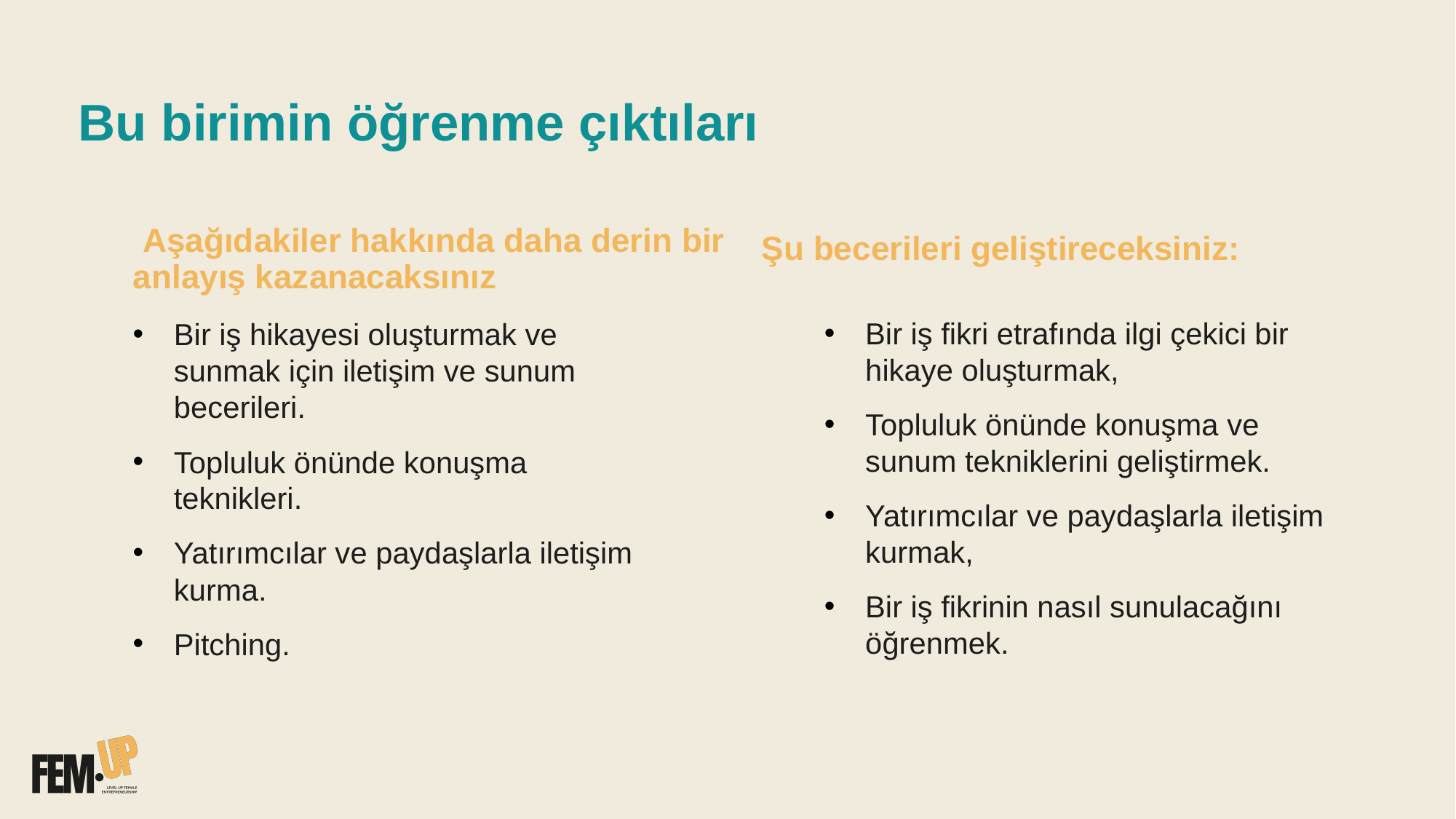

# Bu birimin öğrenme çıktıları
    Aşağıdakiler hakkında daha derin bir anlayış kazanacaksınız
Şu becerileri geliştireceksiniz:
Bir iş fikri etrafında ilgi çekici bir hikaye oluşturmak,
Topluluk önünde konuşma ve sunum tekniklerini geliştirmek.
Yatırımcılar ve paydaşlarla iletişim kurmak,
Bir iş fikrinin nasıl sunulacağını öğrenmek.
Bir iş hikayesi oluşturmak ve sunmak için iletişim ve sunum becerileri.
Topluluk önünde konuşma teknikleri.
Yatırımcılar ve paydaşlarla iletişim kurma.
Pitching.